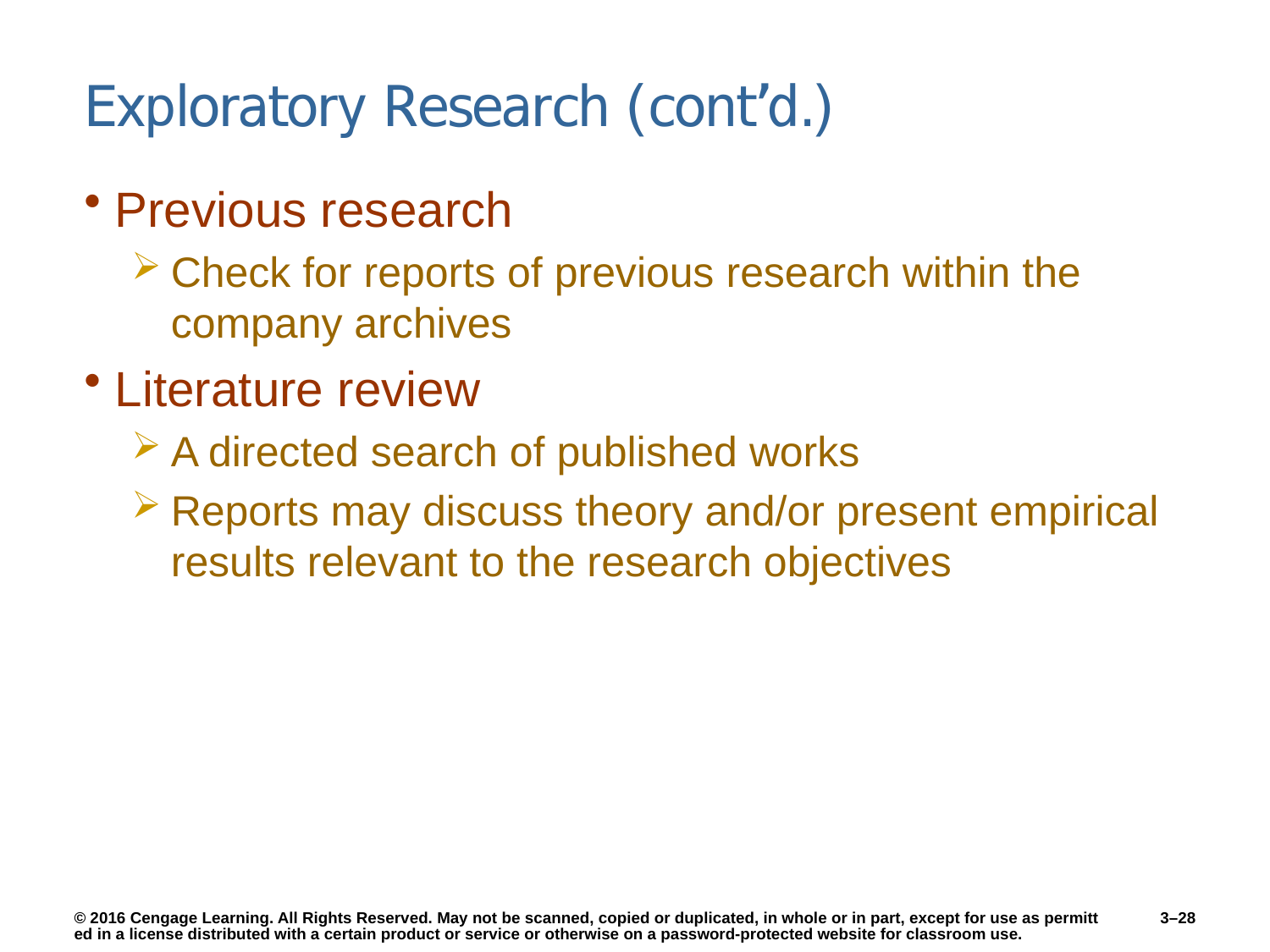

# Exploratory Research (cont’d.)
Previous research
Check for reports of previous research within the company archives
Literature review
A directed search of published works
Reports may discuss theory and/or present empirical results relevant to the research objectives
3–28
© 2016 Cengage Learning. All Rights Reserved. May not be scanned, copied or duplicated, in whole or in part, except for use as permitted in a license distributed with a certain product or service or otherwise on a password-protected website for classroom use.